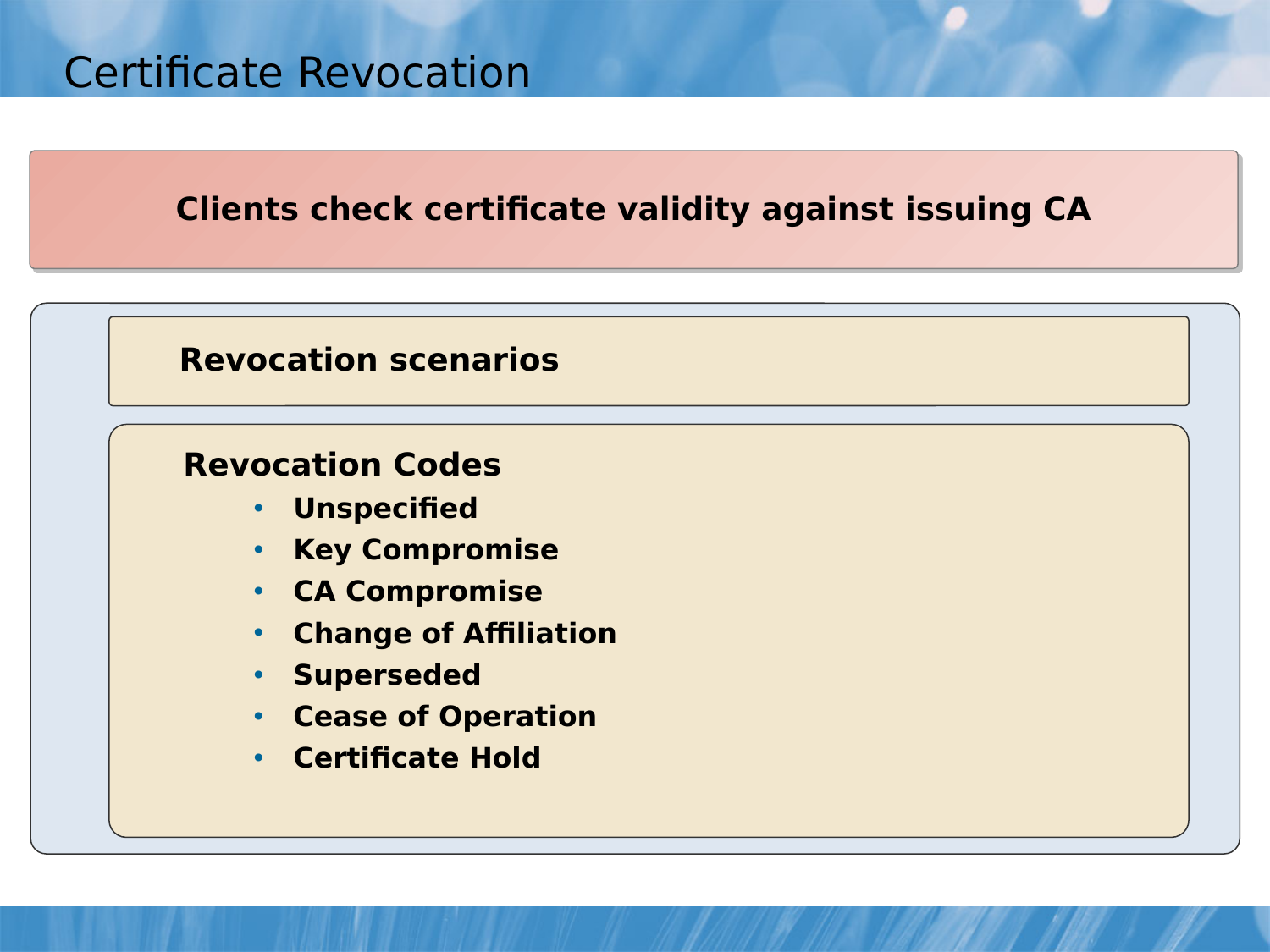

# Certificate Revocation
Clients check certificate validity against issuing CA

	   Revocation scenarios
	   Revocation Codes
Unspecified
Key Compromise
CA Compromise
Change of Affiliation
Superseded
Cease of Operation
Certificate Hold